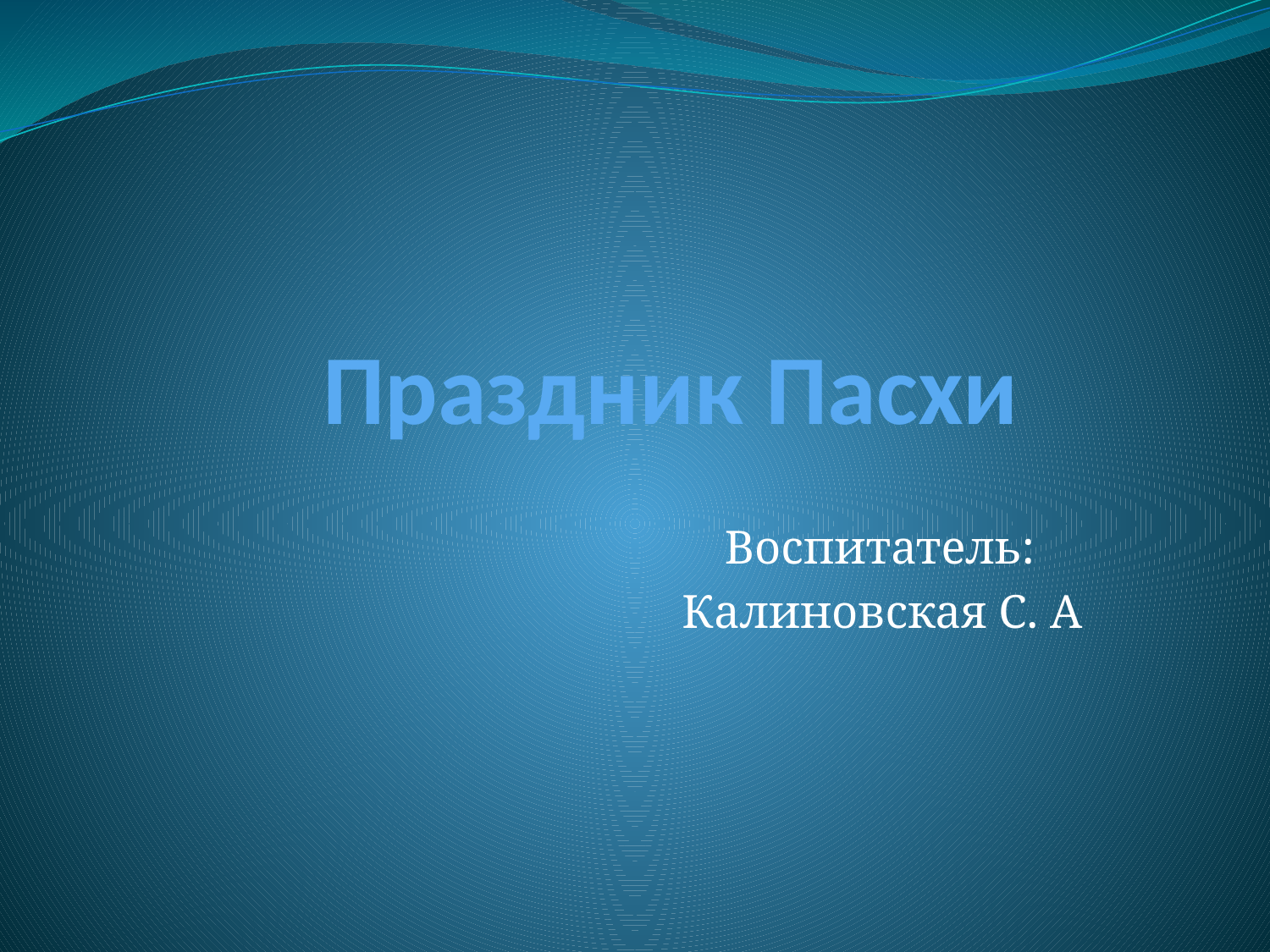

# Праздник Пасхи

Воспитатель:
                      Калиновская С. А